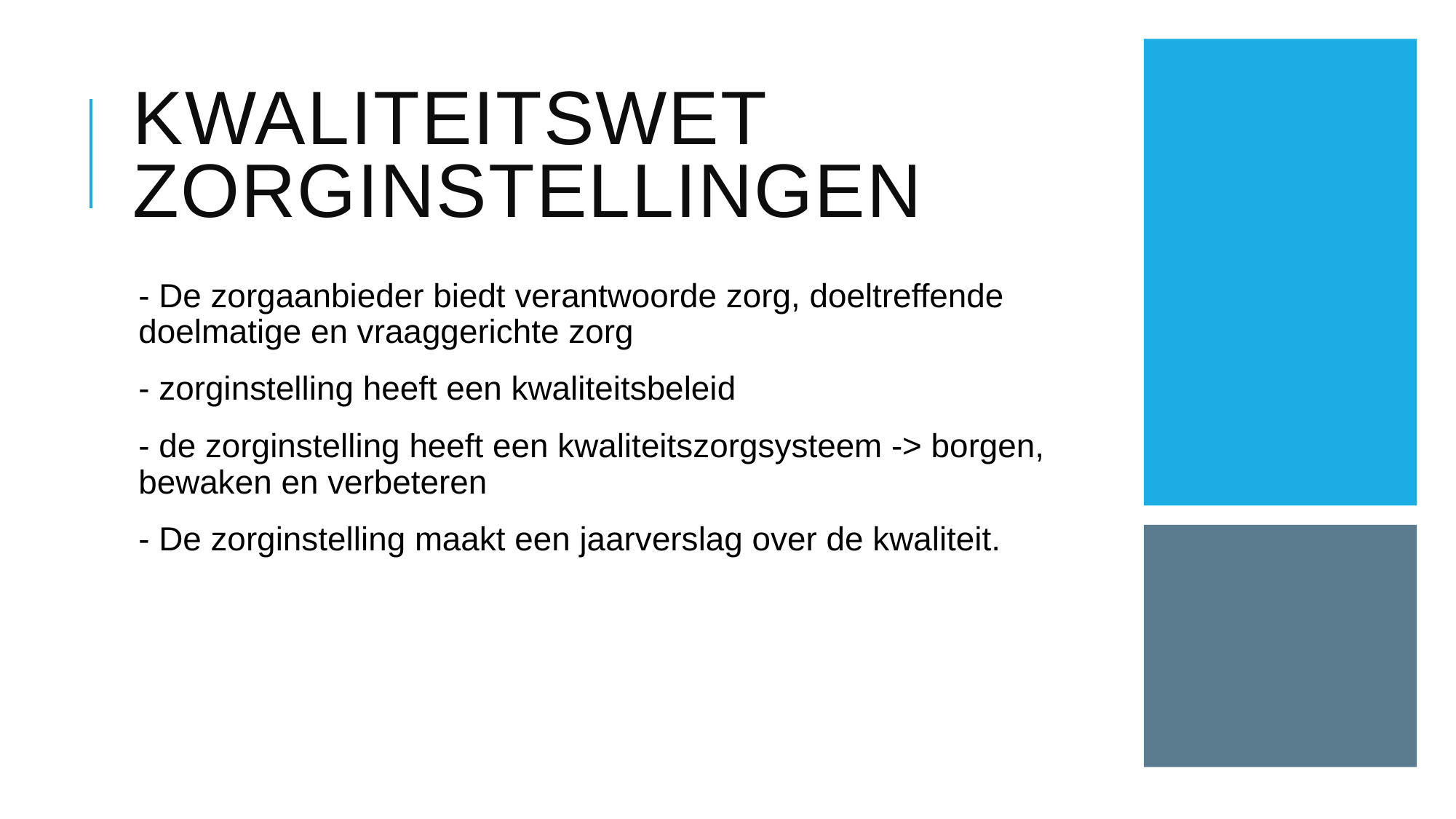

# Kwaliteitswet zorginstellingen
- De zorgaanbieder biedt verantwoorde zorg, doeltreffende doelmatige en vraaggerichte zorg
- zorginstelling heeft een kwaliteitsbeleid
- de zorginstelling heeft een kwaliteitszorgsysteem -> borgen, bewaken en verbeteren
- De zorginstelling maakt een jaarverslag over de kwaliteit.